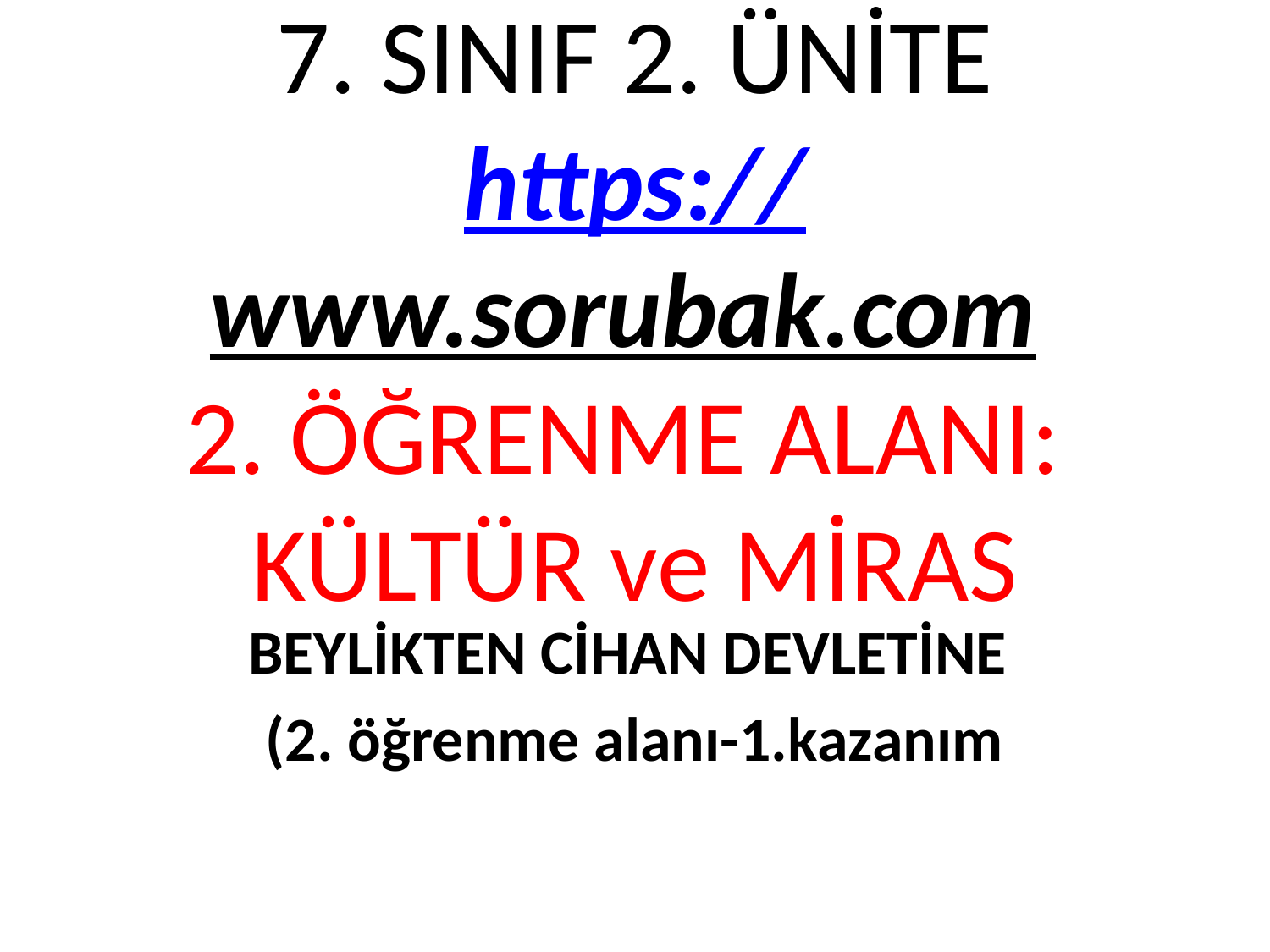

# 7. SINIF 2. ÜNİTE https://www.sorubak.com 2. ÖĞRENME ALANI: KÜLTÜR ve MİRAS

BEYLİKTEN CİHAN DEVLETİNE
(2. öğrenme alanı-1.kazanım